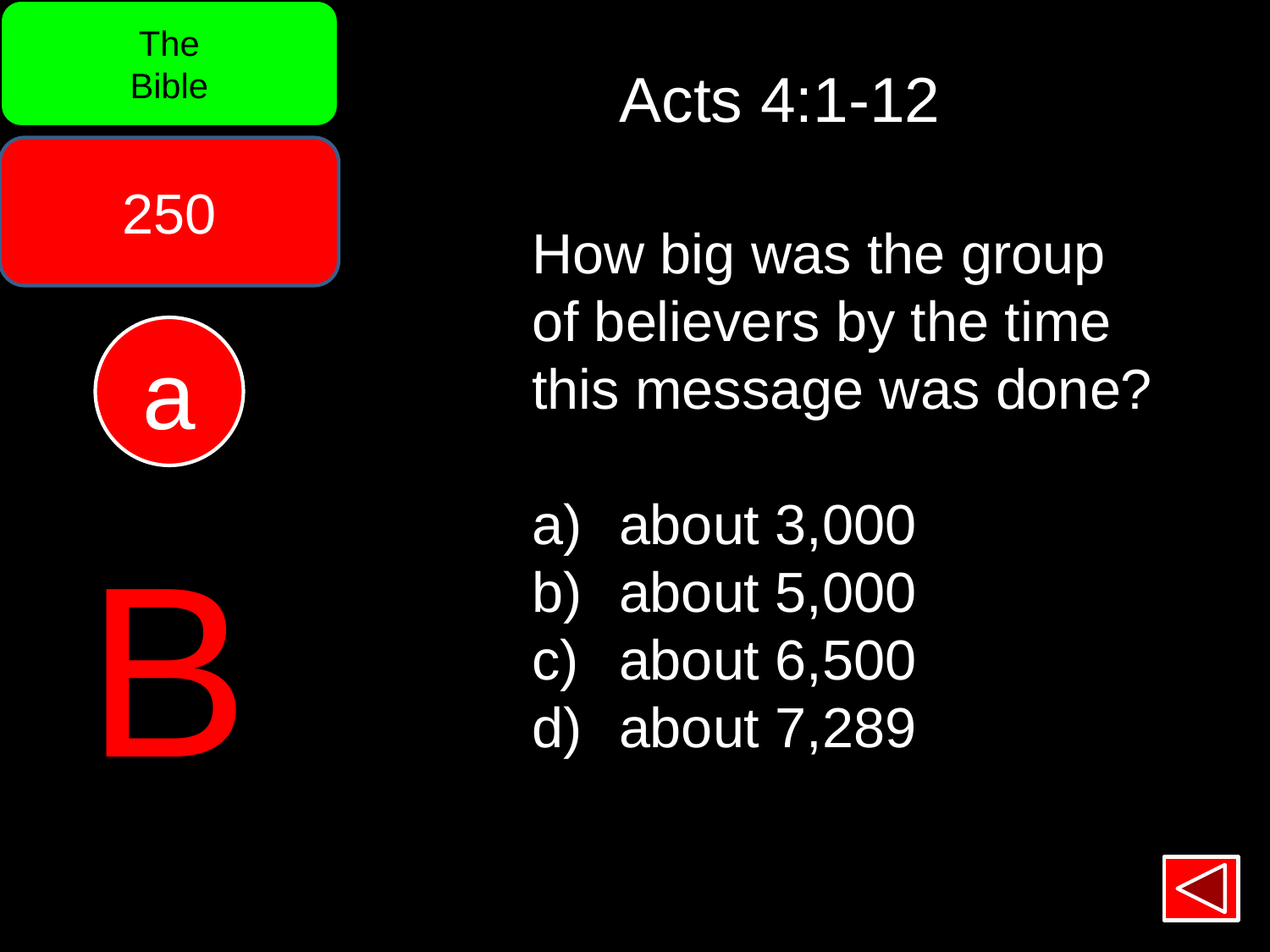

The
Bible
Acts 4:1-12
250
How big was the group
of believers by the time
this message was done?

 about 3,000
 about 5,000
 about 6,500
 about 7,289
a
B